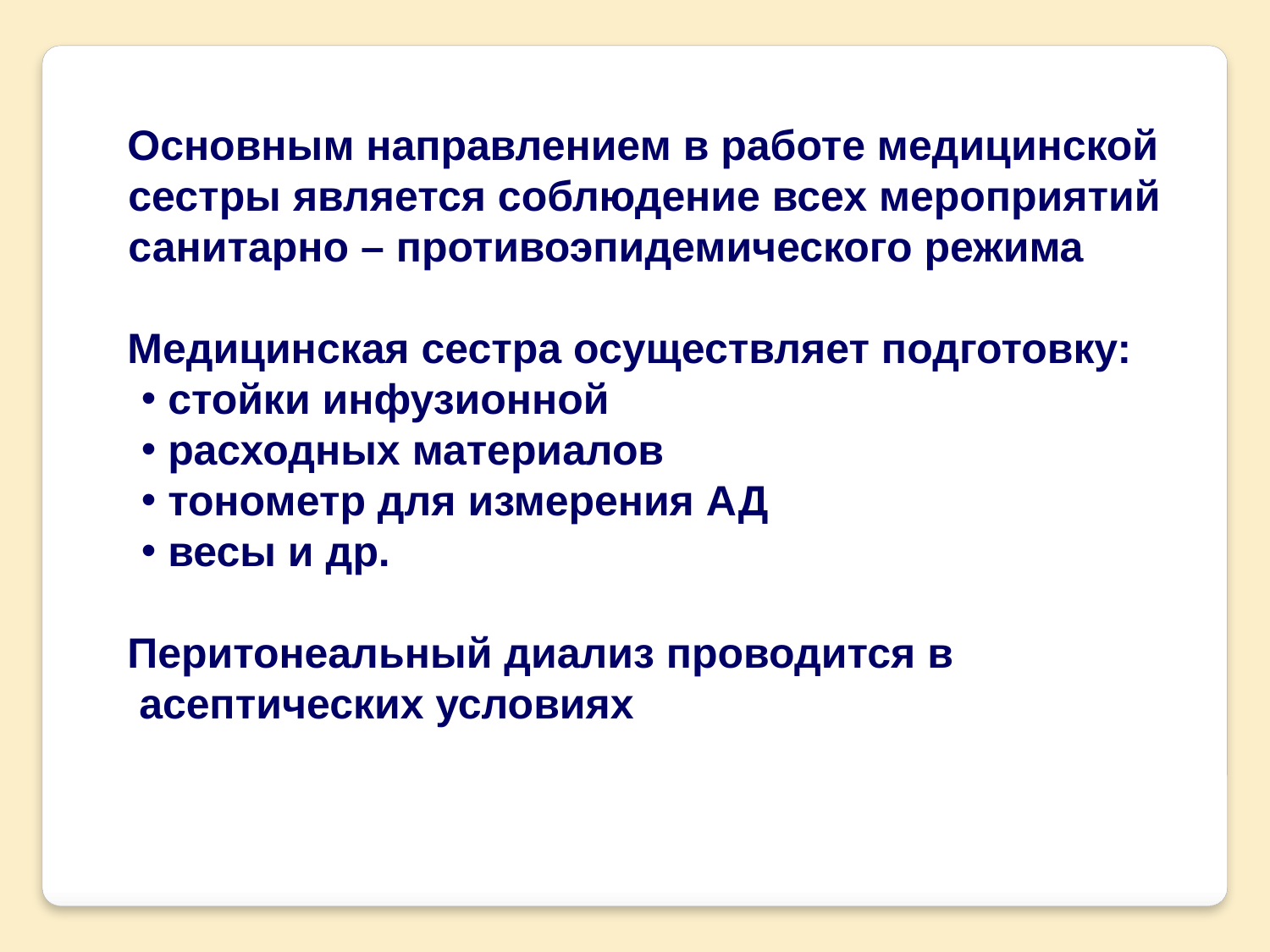

Основным направлением в работе медицинской сестры является соблюдение всех мероприятий санитарно – противоэпидемического режима

   Медицинская сестра осуществляет подготовку:
 стойки инфузионной
 расходных материалов
 тонометр для измерения АД
 весы и др.

   Перитонеальный диализ проводится в
    асептических условиях